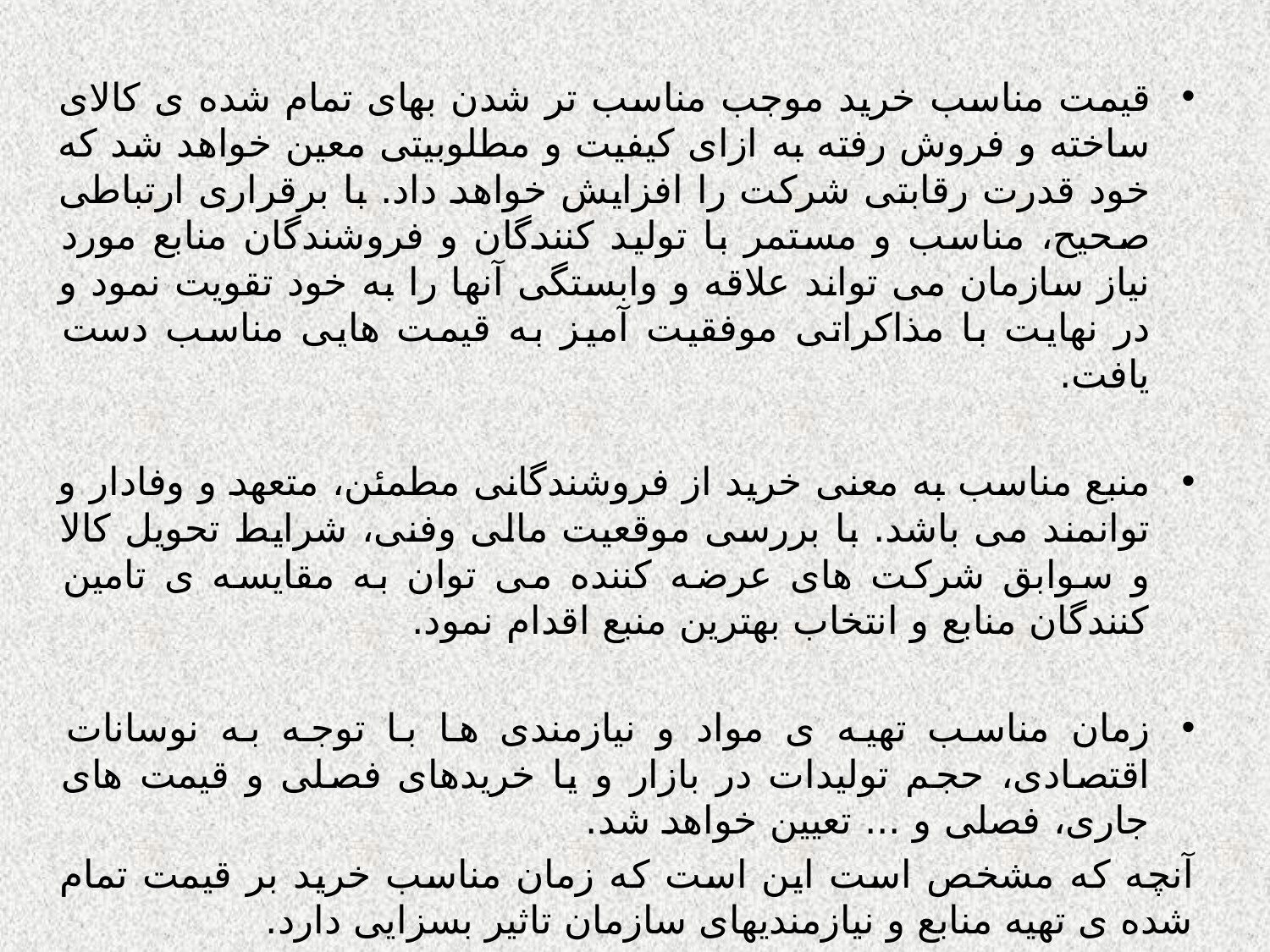

قیمت مناسب خرید موجب مناسب تر شدن بهای تمام شده ی کالای ساخته و فروش رفته به ازای کیفیت و مطلوبیتی معین خواهد شد که خود قدرت رقابتی شرکت را افزایش خواهد داد. با برقراری ارتباطی صحیح، مناسب و مستمر با تولید کنندگان و فروشندگان منابع مورد نیاز سازمان می تواند علاقه و وابستگی آنها را به خود تقویت نمود و در نهایت با مذاکراتی موفقیت آمیز به قیمت هایی مناسب دست یافت.

منبع مناسب به معنی خرید از فروشندگانی مطمئن، متعهد و وفادار و توانمند می باشد. با بررسی موقعیت مالی وفنی، شرایط تحویل کالا و سوابق شرکت های عرضه کننده می توان به مقایسه ی تامین کنندگان منابع و انتخاب بهترین منبع اقدام نمود.

زمان مناسب تهیه ی مواد و نیازمندی ها با توجه به نوسانات اقتصادی، حجم تولیدات در بازار و یا خریدهای فصلی و قیمت های جاری، فصلی و ... تعیین خواهد شد.
آنچه که مشخص است این است که زمان مناسب خرید بر قیمت تمام شده ی تهیه منابع و نیازمندیهای سازمان تاثیر بسزایی دارد.